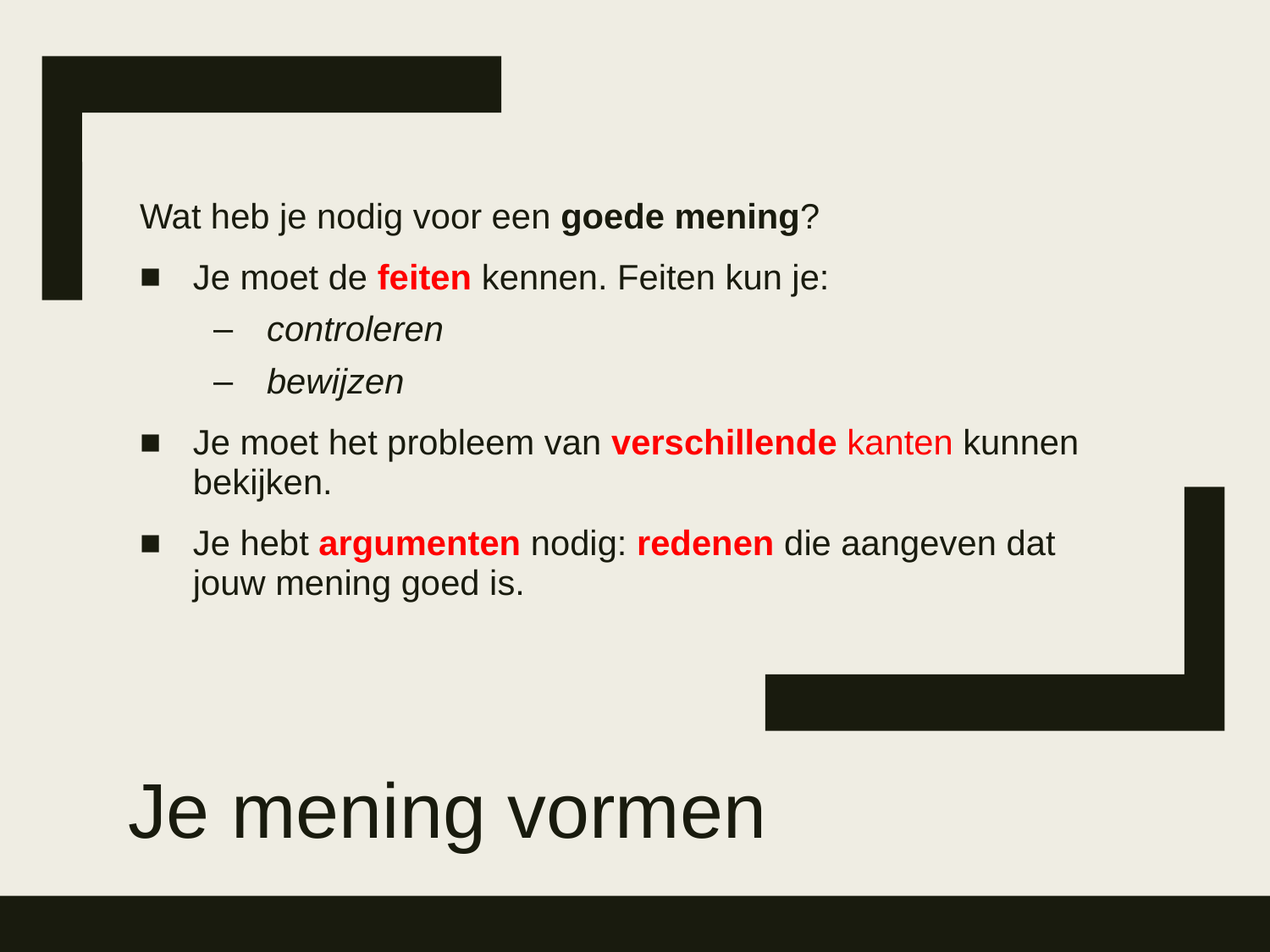

Wat heb je nodig voor een goede mening?
Je moet de feiten kennen. Feiten kun je:
controleren
bewijzen
Je moet het probleem van verschillende kanten kunnen bekijken.
Je hebt argumenten nodig: redenen die aangeven dat jouw mening goed is.

# Je mening vormen